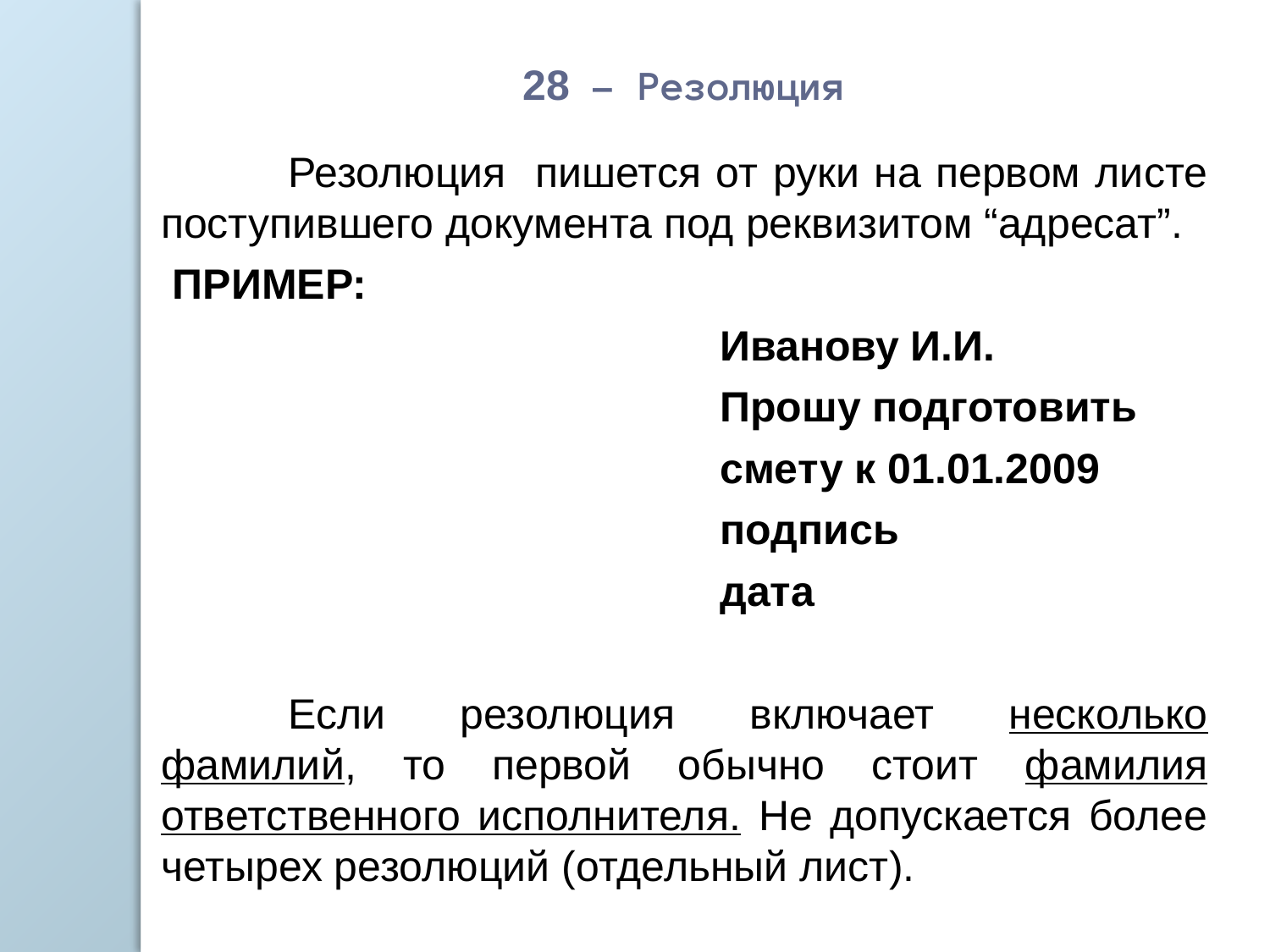

28 - Резолюция
	Резолюция  пишется от руки на первом листе поступившего документа под реквизитом “адресат”.
ПРИМЕР:
					Иванову И.И.
					Прошу подготовить
					смету к 01.01.2009
					подпись
 					дата

	Если резолюция включает несколько фамилий, то первой обычно стоит фамилия ответственного исполнителя. Не допускается более четырех резолюций (отдельный лист).